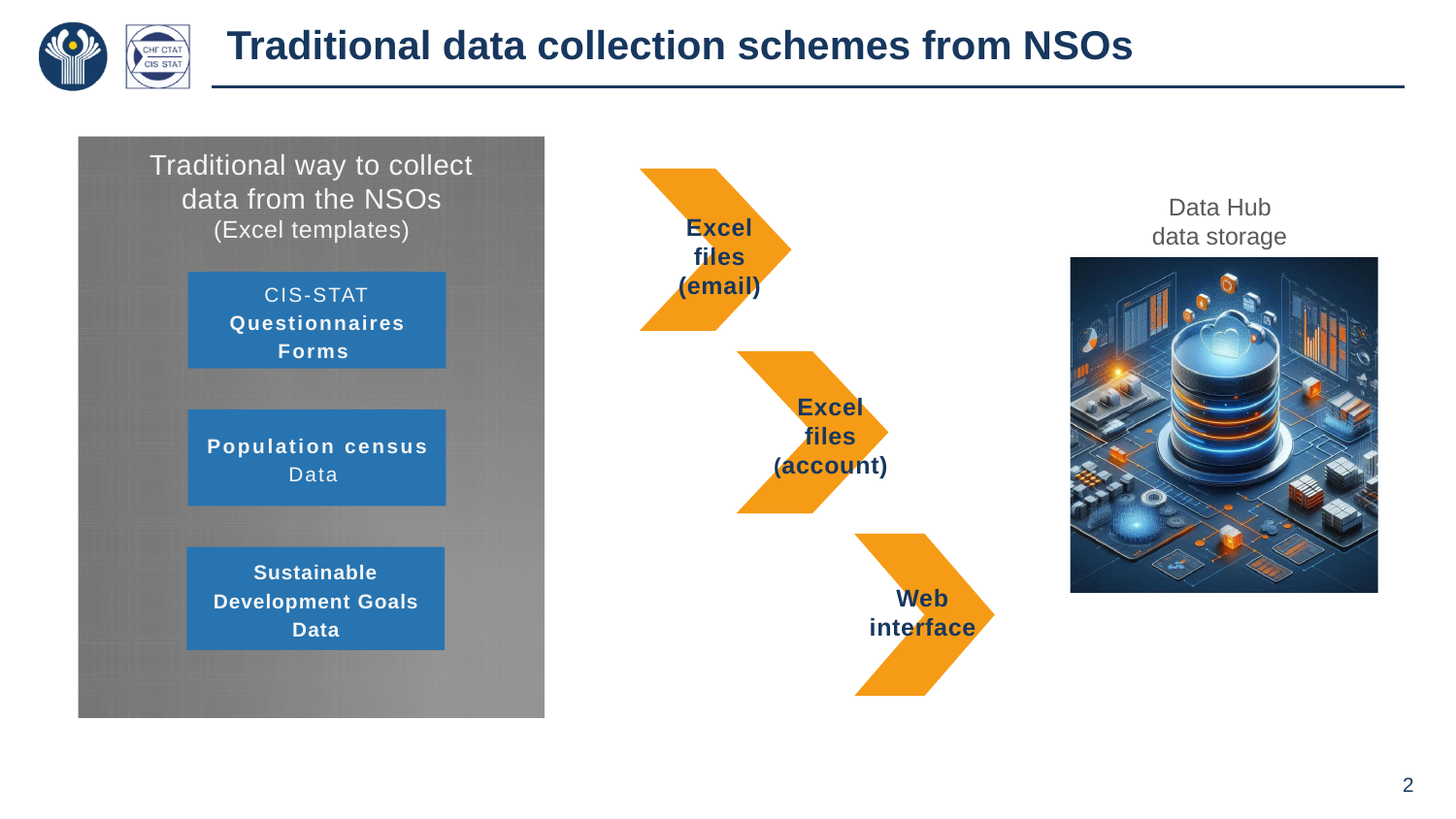

# Traditional data collection schemes from NSOs

Traditional way to collect data from the NSOs
(Excel templates)

CIS-STAT Questionnaires
Forms

Population census
Data

Sustainable Development Goals
Data

Excel files
(email)

Data Hub
data storage

Excel files
(account)

Web interface